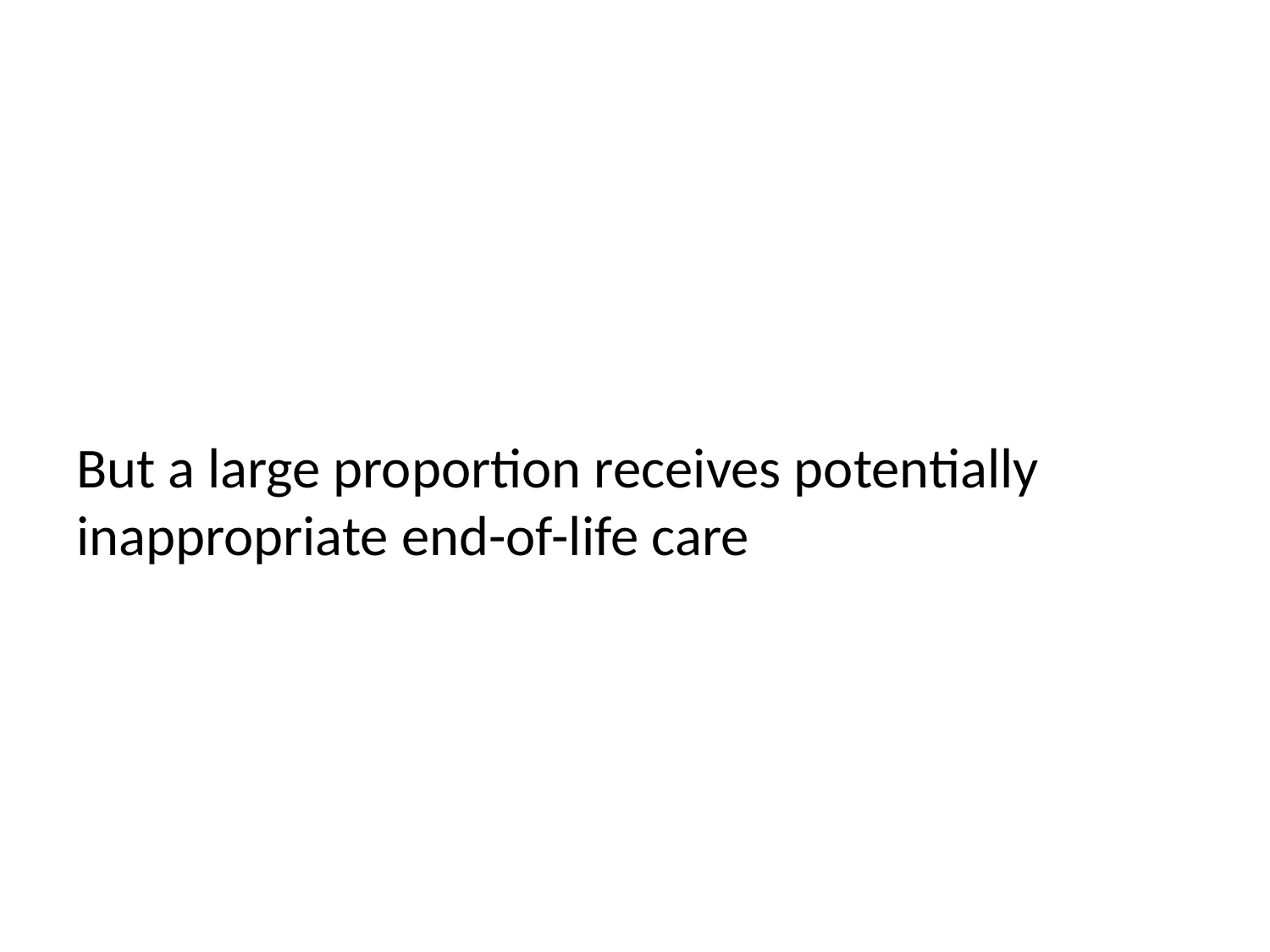

#

But a large proportion receives potentially inappropriate end-of-life care